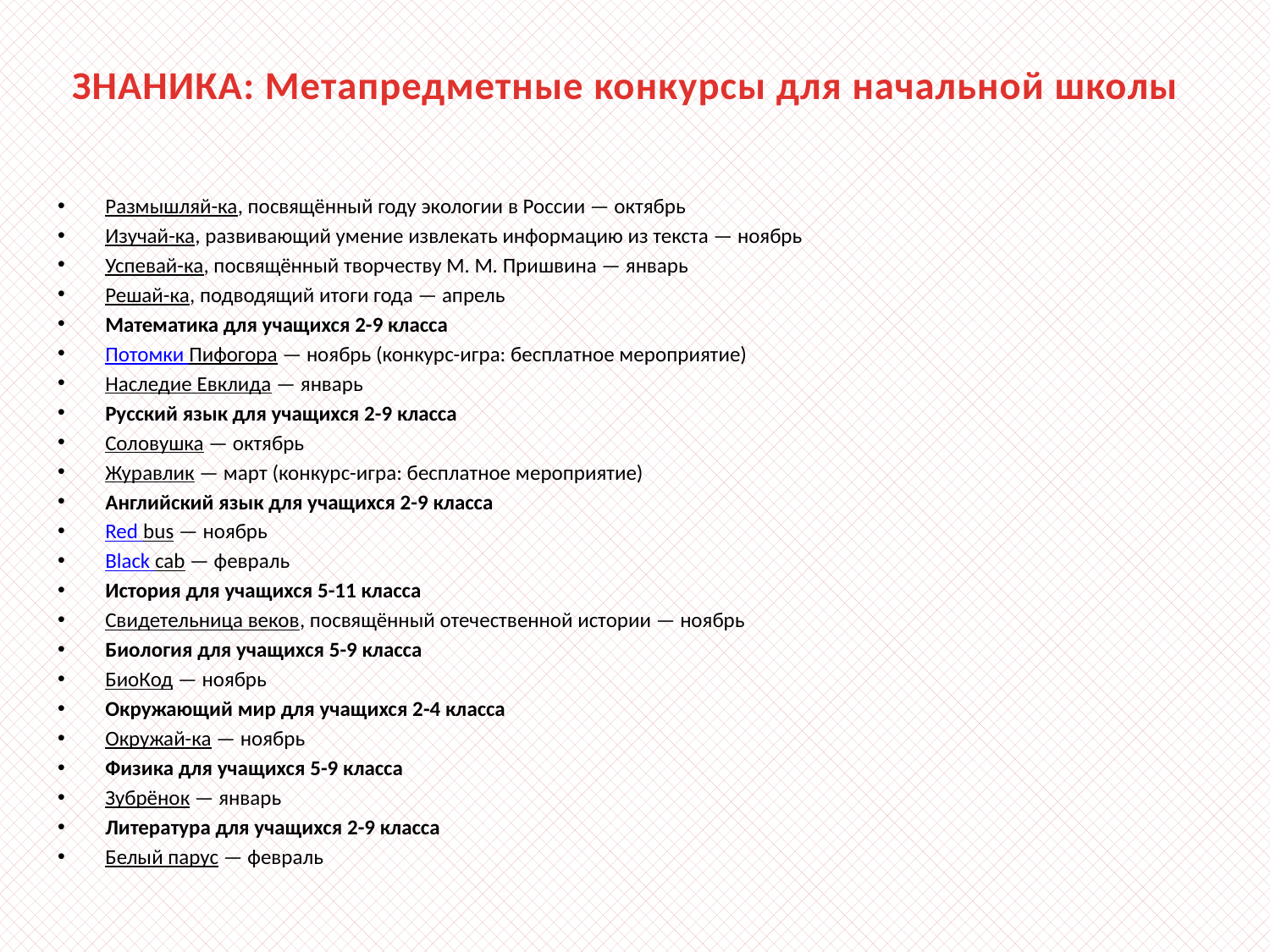

# ЗНАНИКА: Метапредметные конкурсы для начальной школы
Размышляй-ка, посвящённый году экологии в России — октябрь
Изучай-ка, развивающий умение извлекать информацию из текста — ноябрь
Успевай-ка, посвящённый творчеству М. М. Пришвина — январь
Решай-ка, подводящий итоги года — апрель
Математика для учащихся 2-9 класса
Потомки Пифогора — ноябрь (конкурс-игра: бесплатное мероприятие)
Наследие Евклида — январь
Русский язык для учащихся 2-9 класса
Соловушка — октябрь
Журавлик — март (конкурс-игра: бесплатное мероприятие)
Английский язык для учащихся 2-9 класса
Red bus — ноябрь
Black cab — февраль
История для учащихся 5-11 класса
Свидетельница веков, посвящённый отечественной истории — ноябрь
Биология для учащихся 5-9 класса
БиоКод — ноябрь
Окружающий мир для учащихся 2-4 класса
Окружай-ка — ноябрь
Физика для учащихся 5-9 класса
Зубрёнок — январь
Литература для учащихся 2-9 класса
Белый парус — февраль